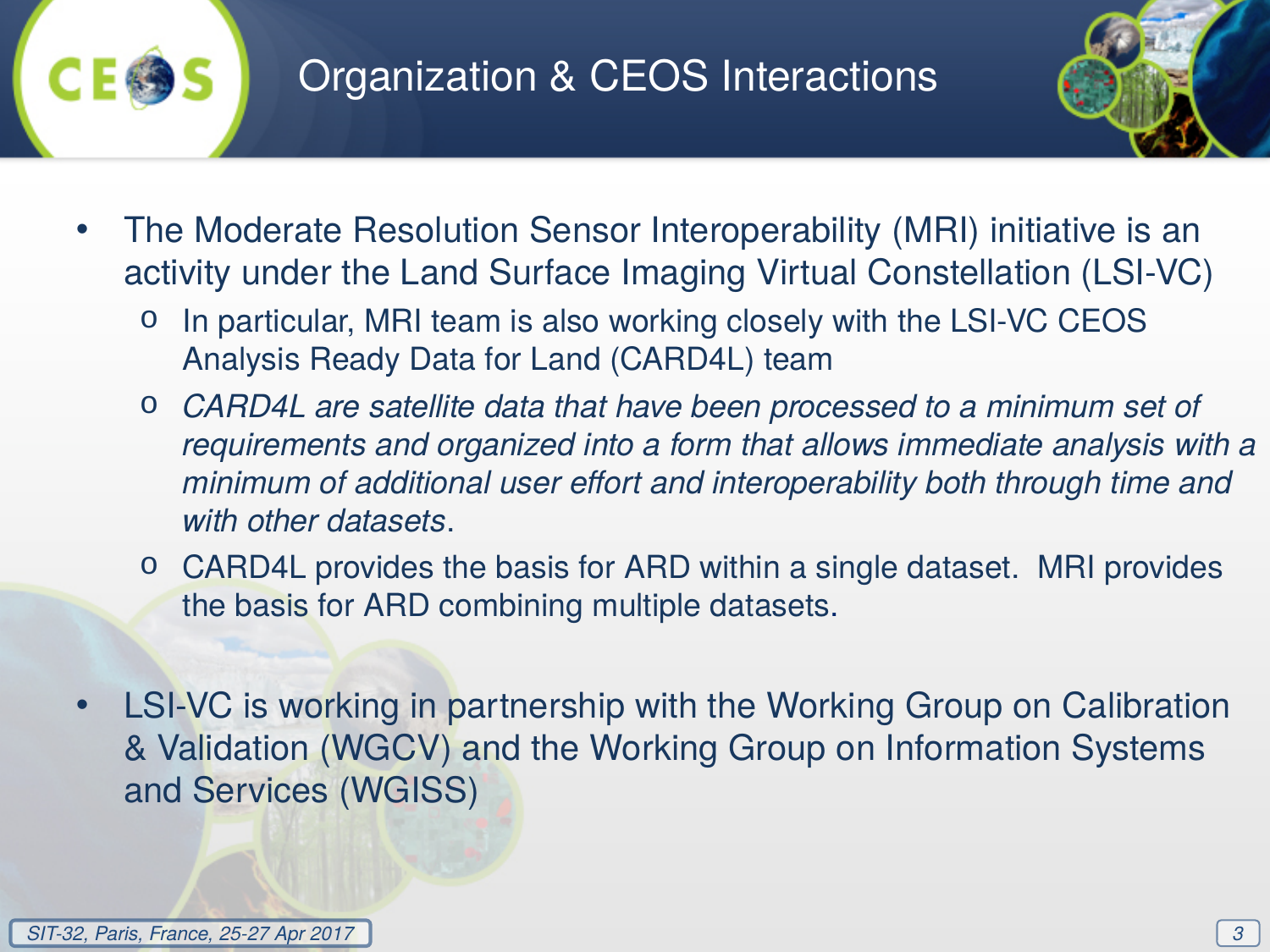

Organization & CEOS Interactions
The Moderate Resolution Sensor Interoperability (MRI) initiative is an activity under the Land Surface Imaging Virtual Constellation (LSI-VC)
In particular, MRI team is also working closely with the LSI-VC CEOS Analysis Ready Data for Land (CARD4L) team
CARD4L are satellite data that have been processed to a minimum set of requirements and organized into a form that allows immediate analysis with a minimum of additional user effort and interoperability both through time and with other datasets.
CARD4L provides the basis for ARD within a single dataset.  MRI provides the basis for ARD combining multiple datasets.

LSI-VC is working in partnership with the Working Group on Calibration & Validation (WGCV) and the Working Group on Information Systems and Services (WGISS)
3